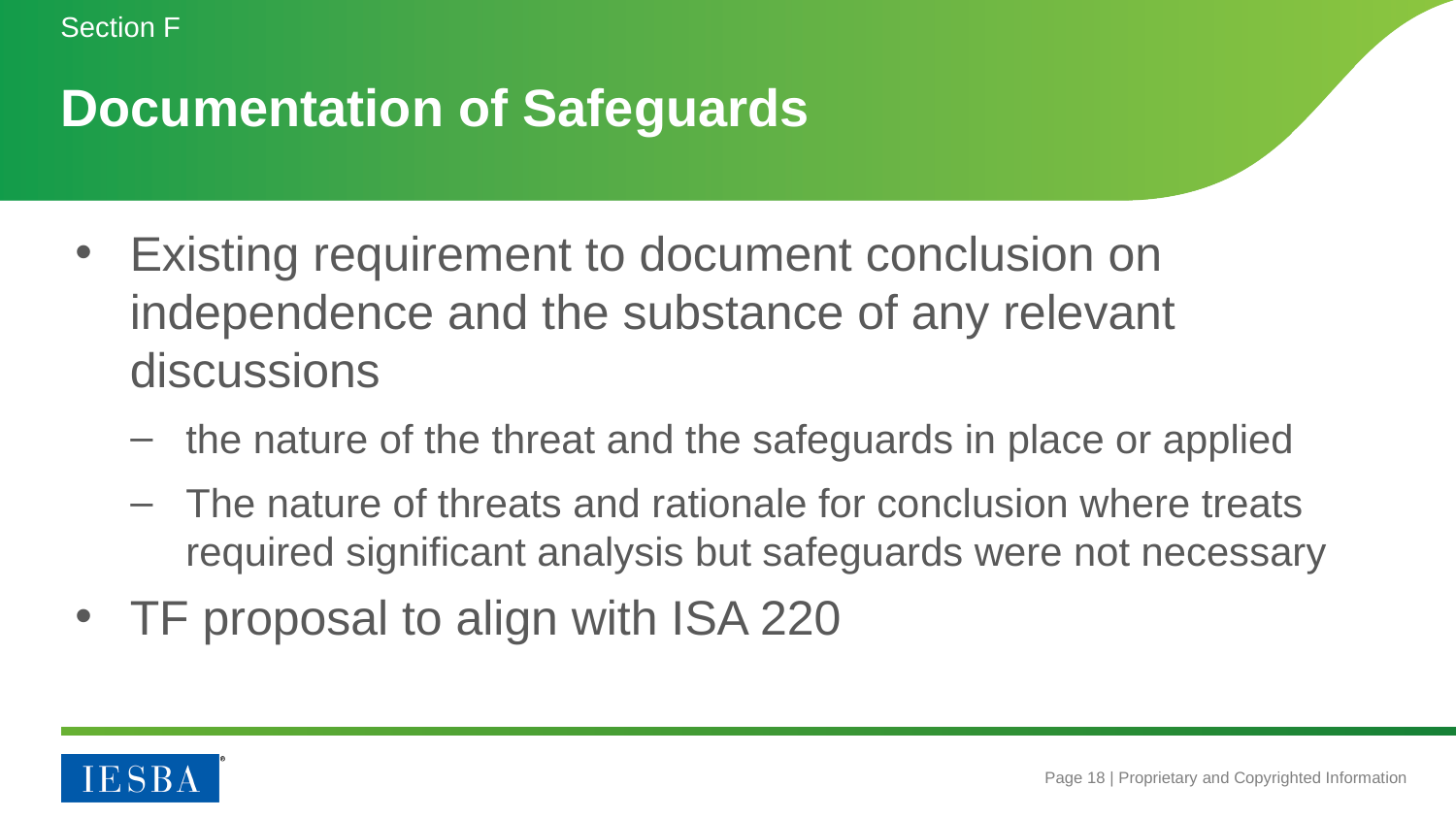

Section F
# Documentation of Safeguards
Existing requirement to document conclusion on independence and the substance of any relevant discussions
the nature of the threat and the safeguards in place or applied
The nature of threats and rationale for conclusion where treats required significant analysis but safeguards were not necessary
TF proposal to align with ISA 220